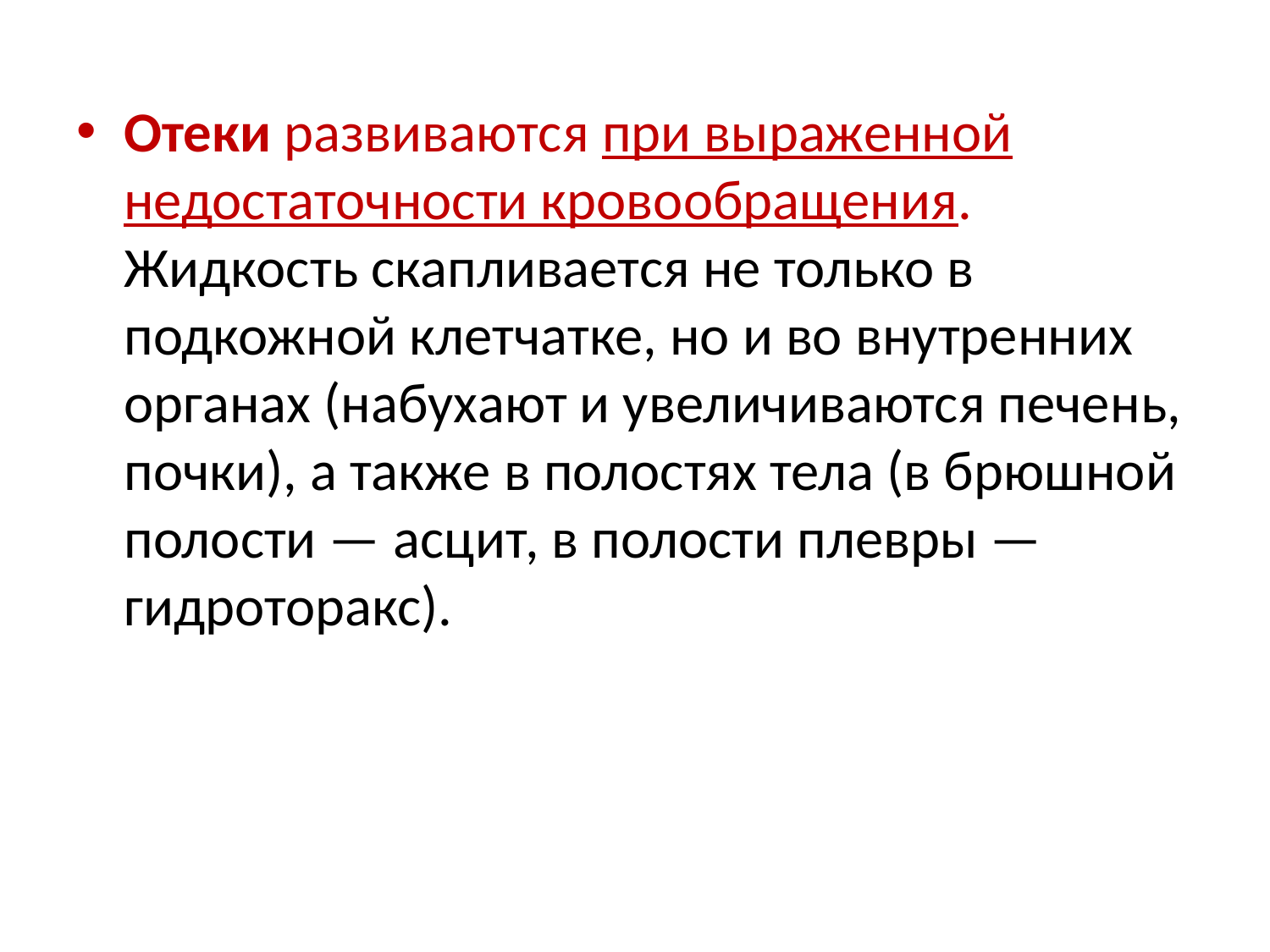

Отеки развиваются при выраженной недостаточности кровообращения. Жидкость скапливается не только в подкожной клетчатке, но и во внутренних органах (набухают и увеличиваются печень, почки), а также в полостях тела (в брюшной полости — асцит, в полости плевры — гидроторакс).